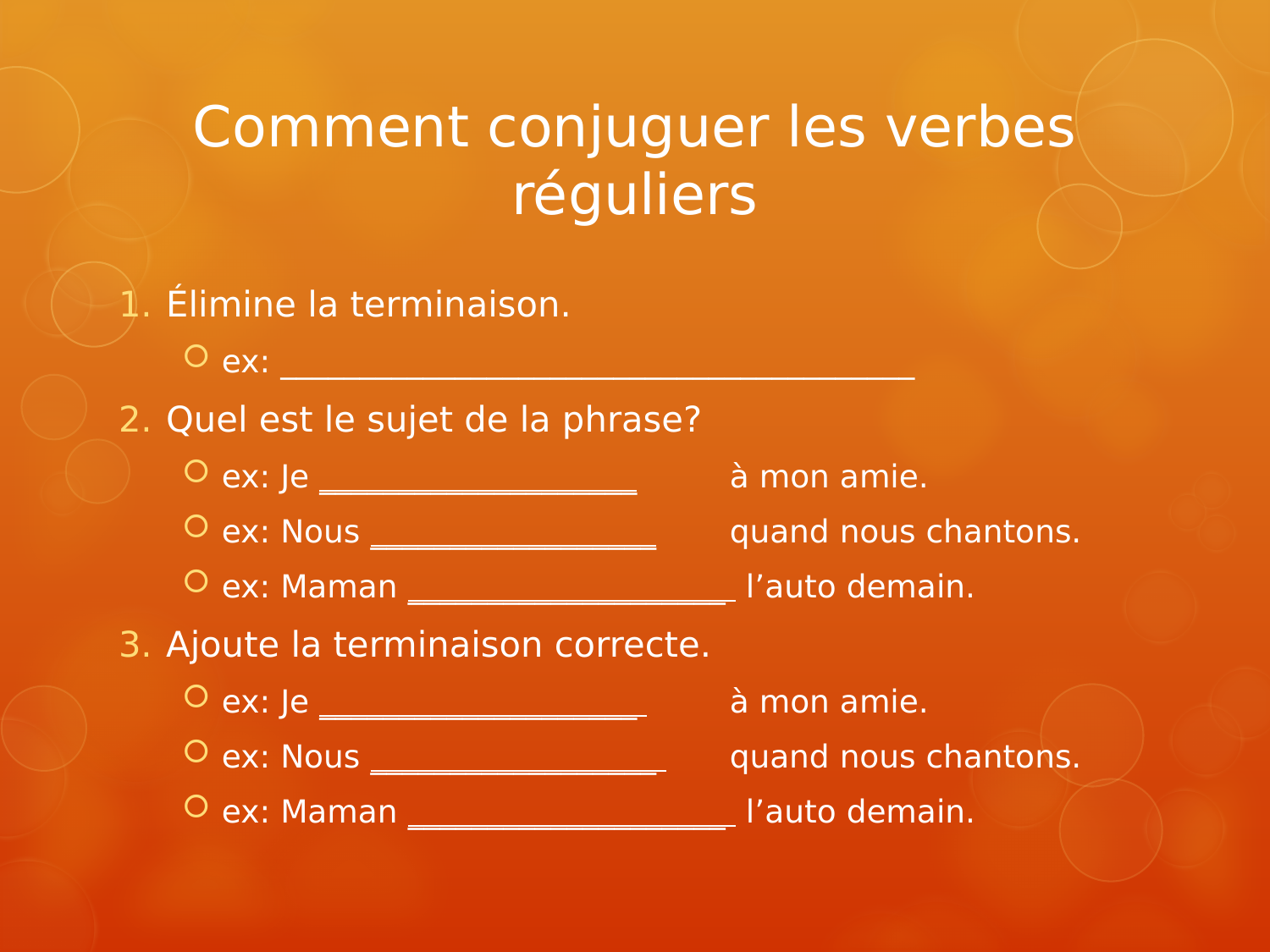

# Comment conjuguer les verbes réguliers
Élimine la terminaison.
ex: ________________________________________
Quel est le sujet de la phrase?
ex: Je ____________________	à mon amie.
ex: Nous __________________	quand nous chantons.
ex: Maman ____________________  l’auto demain.
Ajoute la terminaison correcte.
ex: Je ____________________ 	à mon amie.
ex: Nous __________________ 	quand nous chantons.
ex: Maman ____________________  l’auto demain.